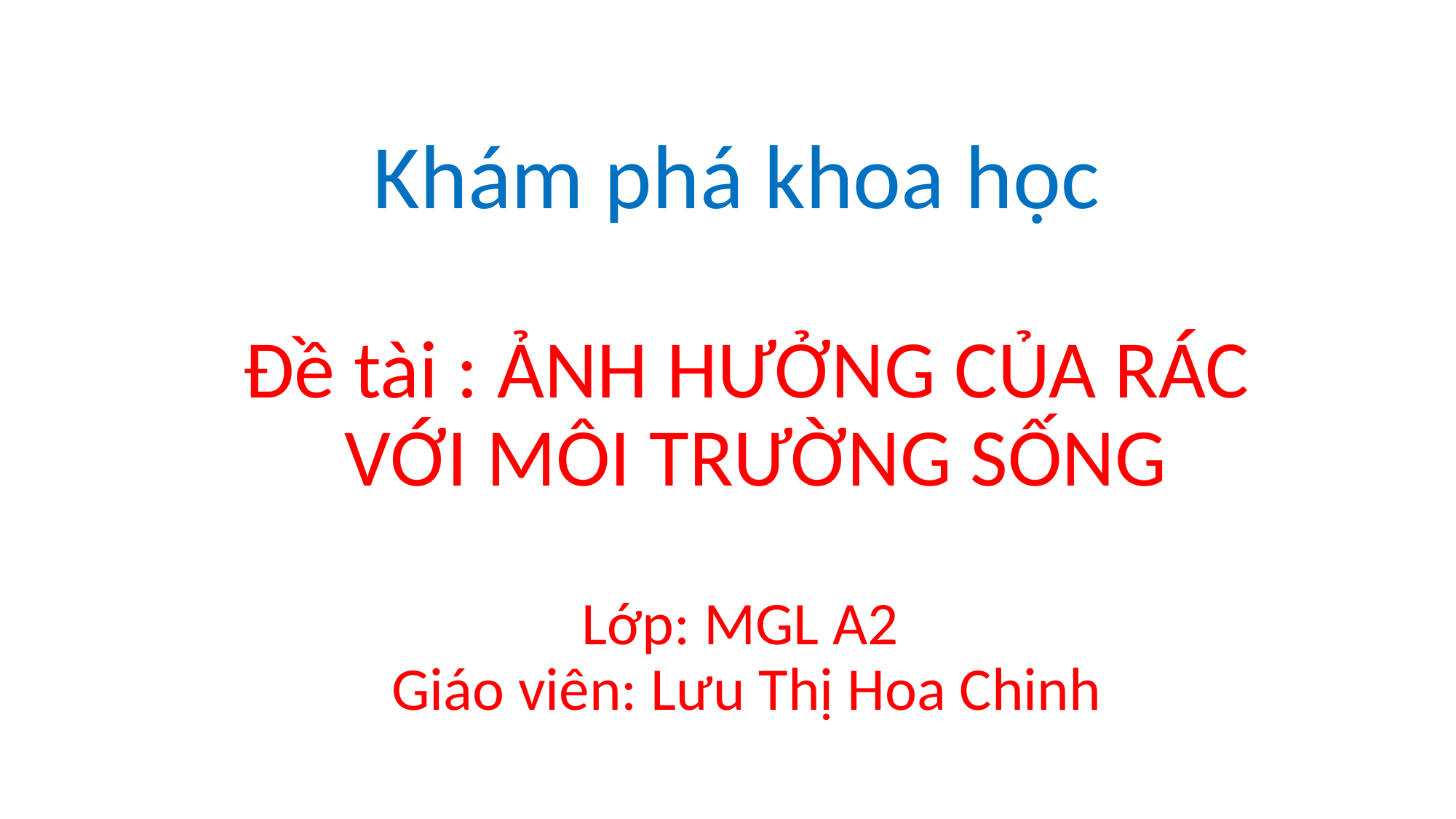

# Khám phá khoa học Đề tài : ẢNH HƯỞNG CỦA RÁC VỚI MÔI TRƯỜNG SỐNG Lớp: MGL A2 Giáo viên: Lưu Thị Hoa Chinh